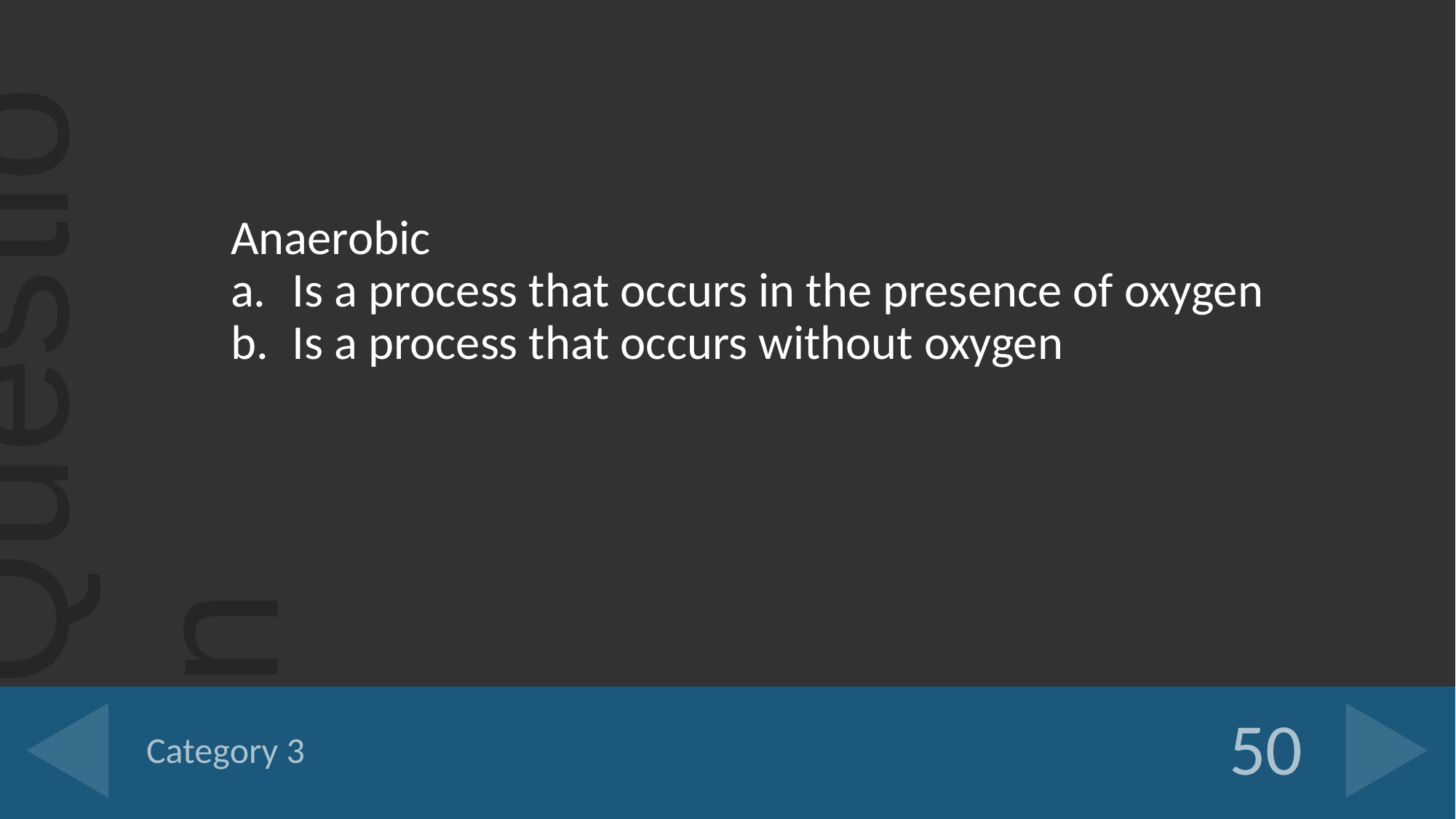

Anaerobic
Is a process that occurs in the presence of oxygen
Is a process that occurs without oxygen

# Category 3
50